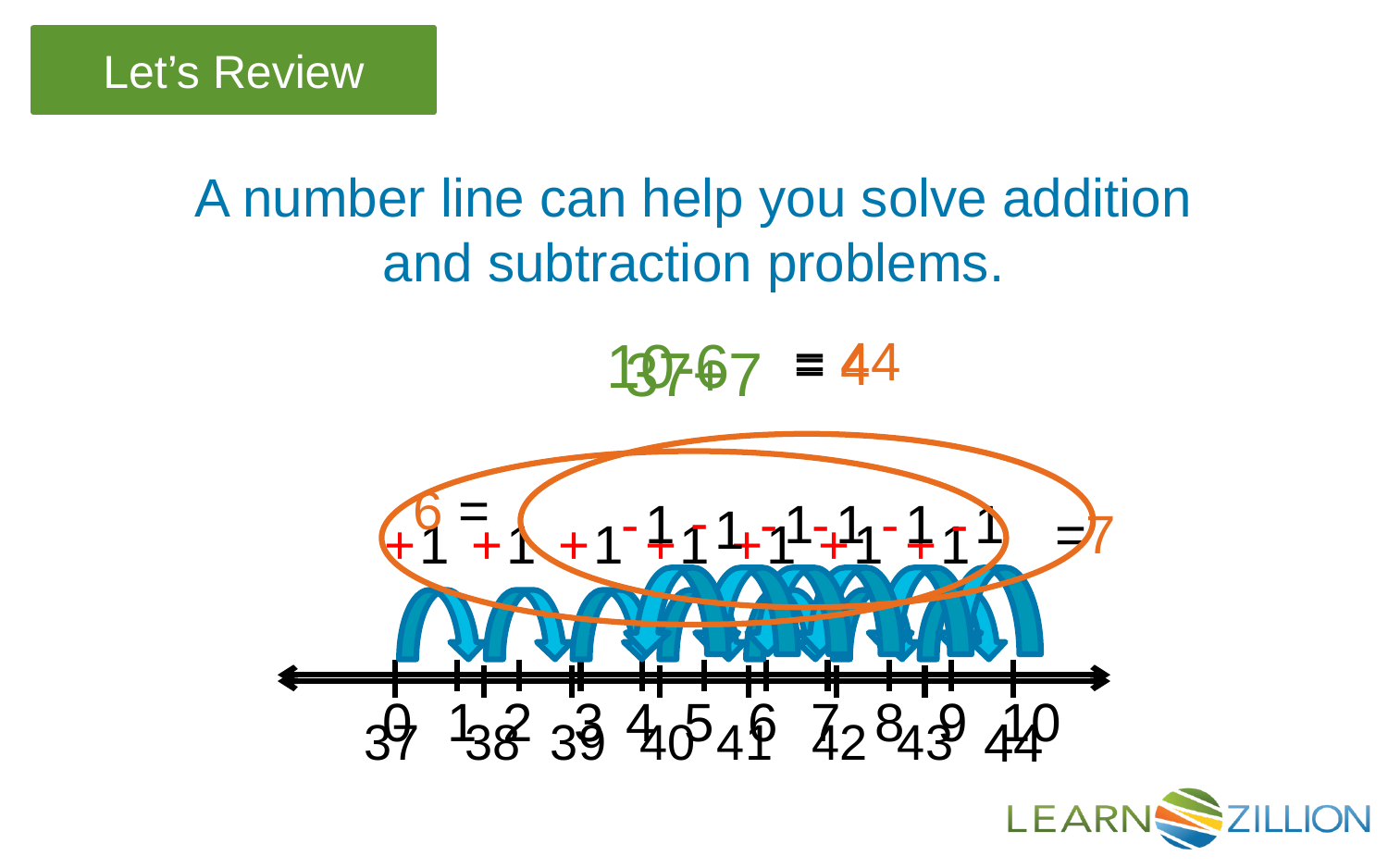

A number line can help you solve addition and subtraction problems.
= 44
10-6
= 4
37+7

6 =
-
1
-
1
-
1
-
1
-
1
-
1
=7
+
1
+
1
+
1
+
1
+
1
+
1
+
1

44
37
38
39
40
41
42
43
0
1
2
3
4
5
6
7
8
9
10